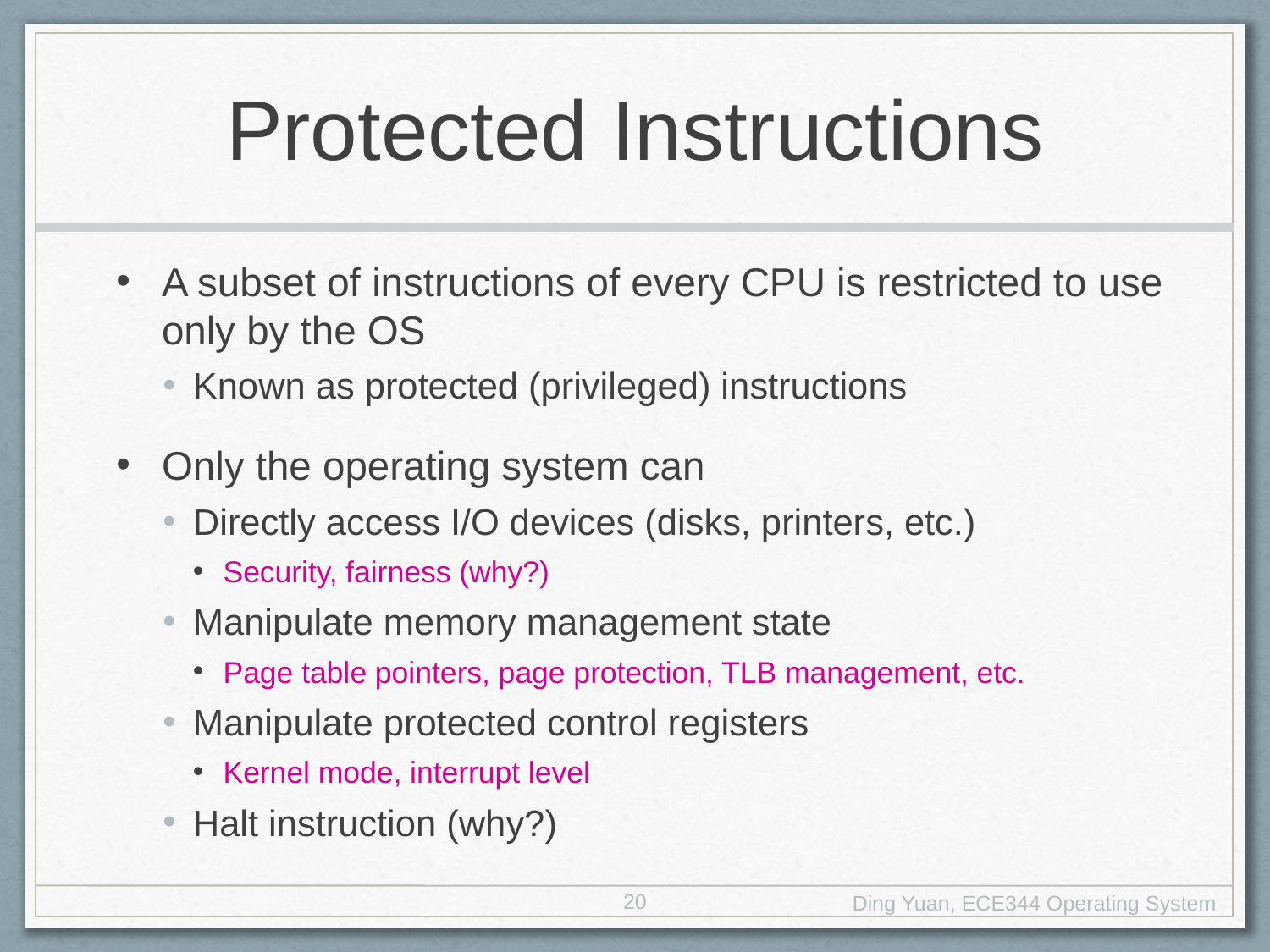

# Protected Instructions
A subset of instructions of every CPU is restricted to use only by the OS
Known as protected (privileged) instructions
Only the operating system can
Directly access I/O devices (disks, printers, etc.)
Security, fairness (why?)
Manipulate memory management state
Page table pointers, page protection, TLB management, etc.
Manipulate protected control registers
Kernel mode, interrupt level
Halt instruction (why?)
20
Ding Yuan, ECE344 Operating System